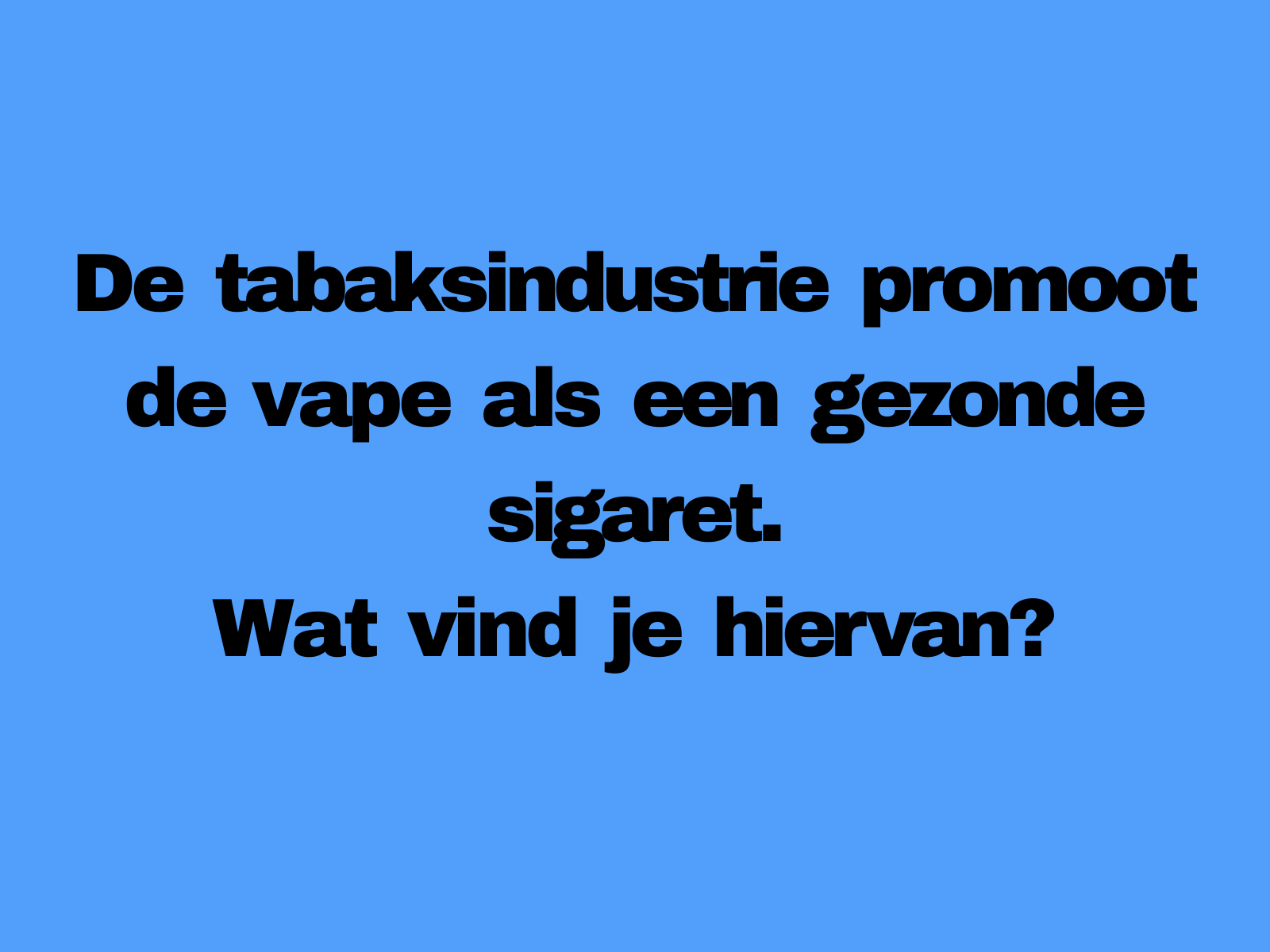

# De tabaksindustrie promoot de vape als een gezonde sigaret.
Wat vind je hiervan?